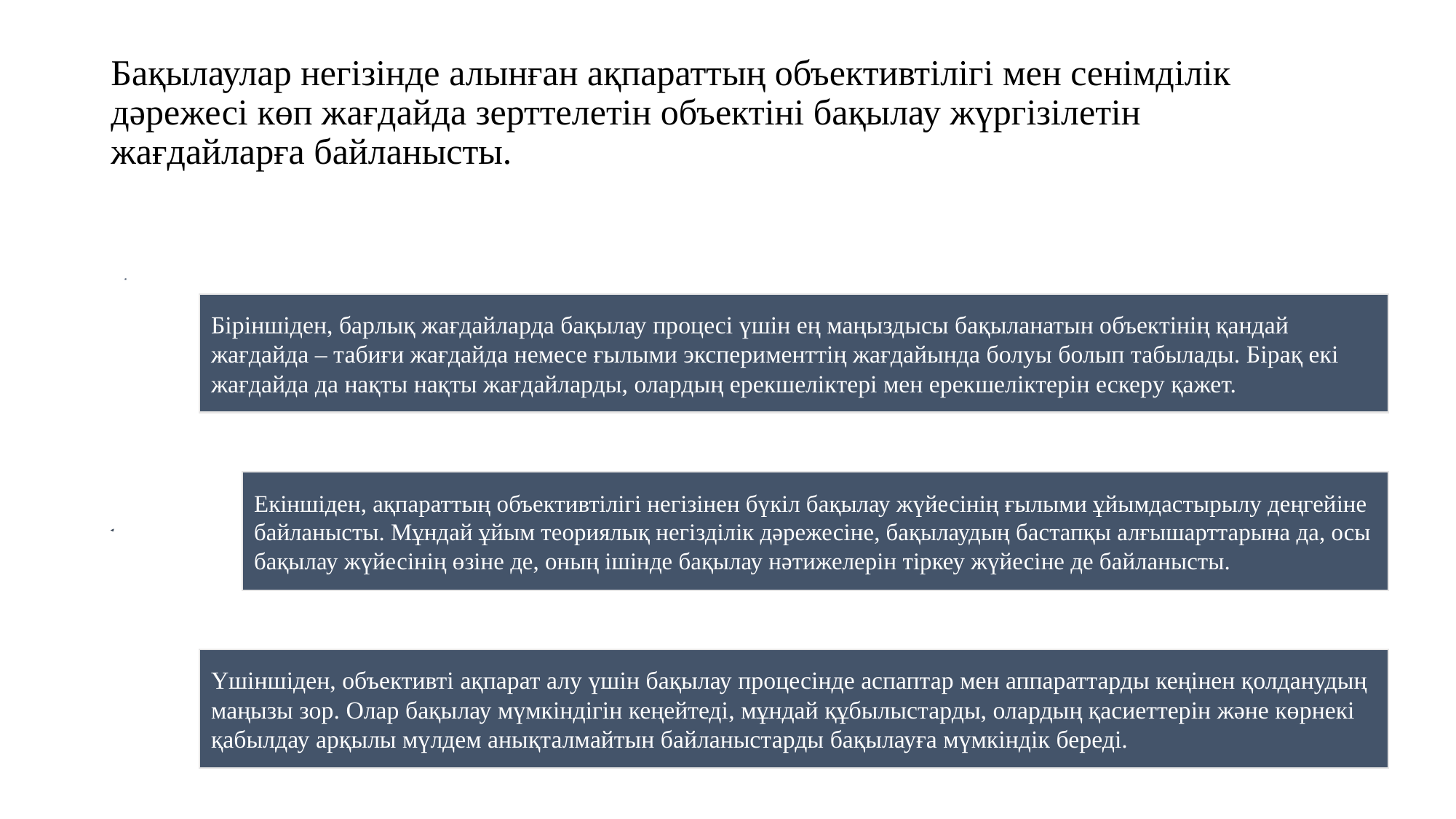

# Бақылаулар негізінде алынған ақпараттың объективтілігі мен сенімділік дәрежесі көп жағдайда зерттелетін объектіні бақылау жүргізілетін жағдайларға байланысты.
Біріншіден, барлық жағдайларда бақылау процесі үшін ең маңыздысы бақыланатын объектінің қандай жағдайда – табиғи жағдайда немесе ғылыми эксперименттің жағдайында болуы болып табылады. Бірақ екі жағдайда да нақты нақты жағдайларды, олардың ерекшеліктері мен ерекшеліктерін ескеру қажет.
Екіншіден, ақпараттың объективтілігі негізінен бүкіл бақылау жүйесінің ғылыми ұйымдастырылу деңгейіне байланысты. Мұндай ұйым теориялық негізділік дәрежесіне, бақылаудың бастапқы алғышарттарына да, осы бақылау жүйесінің өзіне де, оның ішінде бақылау нәтижелерін тіркеу жүйесіне де байланысты.
Үшіншіден, объективті ақпарат алу үшін бақылау процесінде аспаптар мен аппараттарды кеңінен қолданудың маңызы зор. Олар бақылау мүмкіндігін кеңейтеді, мұндай құбылыстарды, олардың қасиеттерін және көрнекі қабылдау арқылы мүлдем анықталмайтын байланыстарды бақылауға мүмкіндік береді.